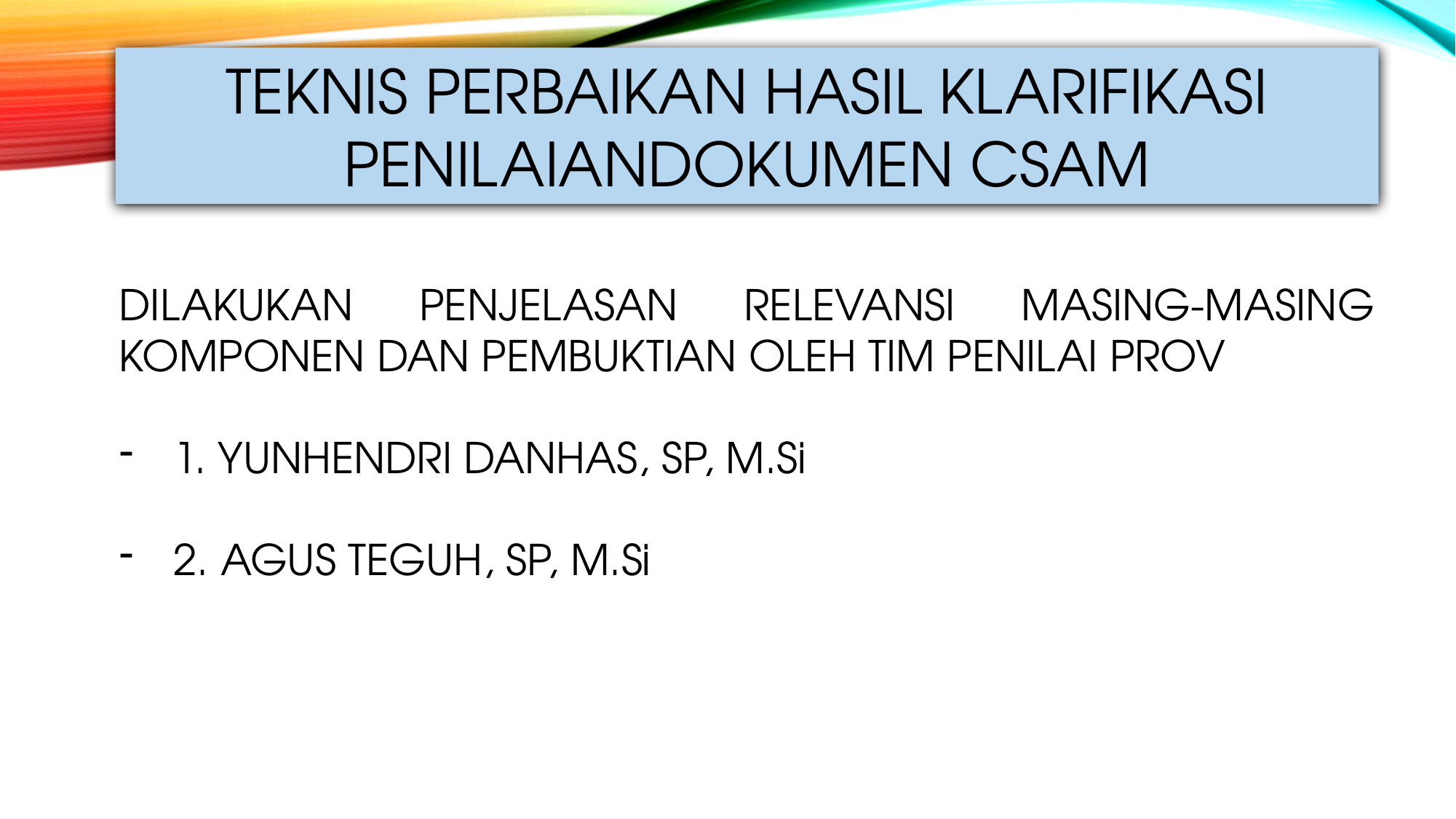

TEKNIS PERBAIKAN HASIL KLARIFIKASI PENILAIANDOKUMEN CSAM
DILAKUKAN PENJELASAN RELEVANSI MASING-MASING KOMPONEN DAN PEMBUKTIAN OLEH TIM PENILAI PROV

1. YUNHENDRI DANHAS, SP, M.Si

2. AGUS TEGUH, SP, M.Si